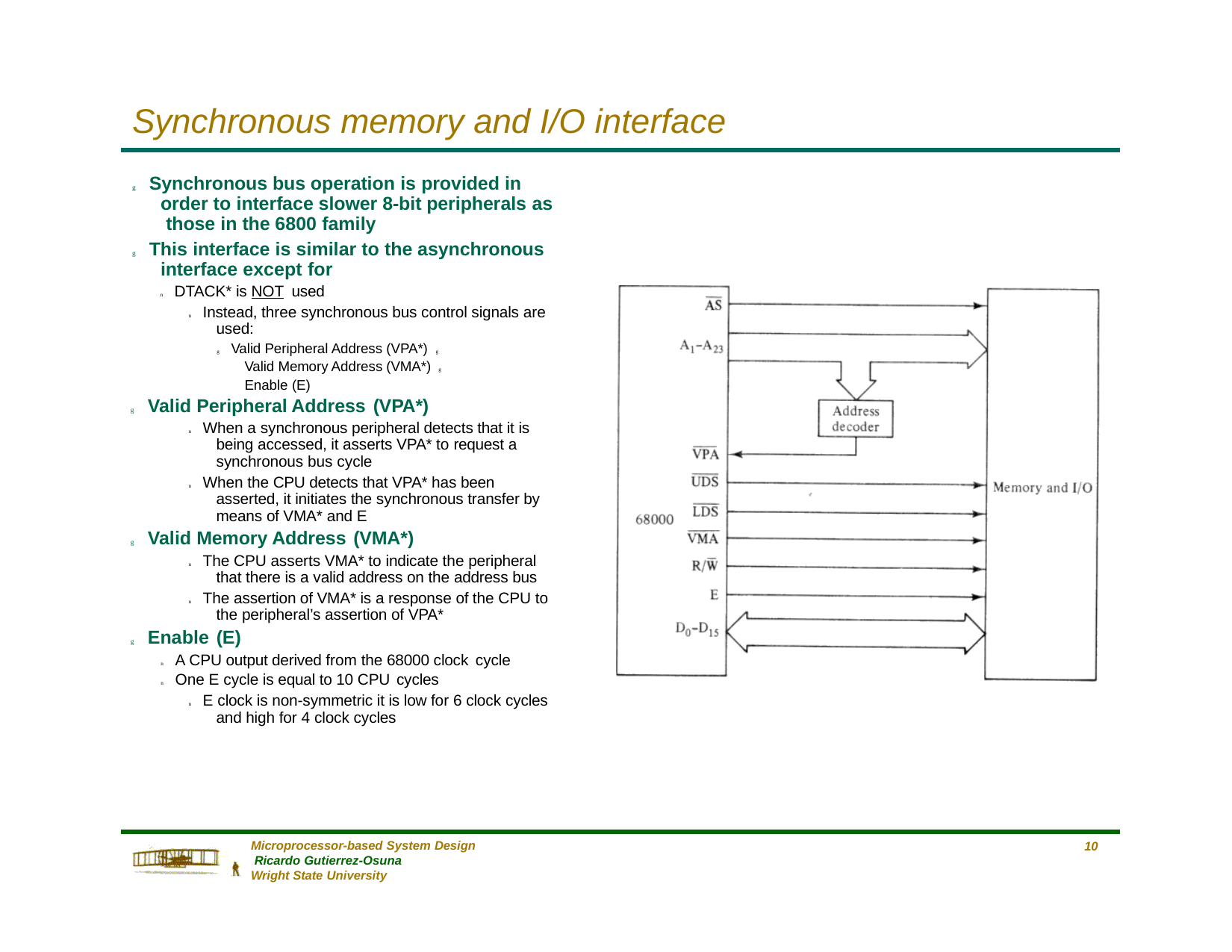

# Synchronous memory and I/O interface
g Synchronous bus operation is provided in  order to interface slower 8-bit peripherals as  those in the 6800 family
g This interface is similar to the asynchronous  interface except for
n DTACK* is NOT used
n Instead, three synchronous bus control signals are  used:
g Valid Peripheral Address (VPA*)  g Valid Memory Address (VMA*)  g Enable (E)
g Valid Peripheral Address (VPA*)
n When a synchronous peripheral detects that it is  being accessed, it asserts VPA* to request a  synchronous bus cycle
n When the CPU detects that VPA* has been  asserted, it initiates the synchronous transfer by  means of VMA* and E
g Valid Memory Address (VMA*)
n The CPU asserts VMA* to indicate the peripheral  that there is a valid address on the address bus
n The assertion of VMA* is a response of the CPU to  the peripheral’s assertion of VPA*
g Enable (E)
n A CPU output derived from the 68000 clock cycle
n One E cycle is equal to 10 CPU cycles
n E clock is non-symmetric it is low for 6 clock cycles  and high for 4 clock cycles

Microprocessor-based System Design  Ricardo Gutierrez-Osuna
Wright State University
10